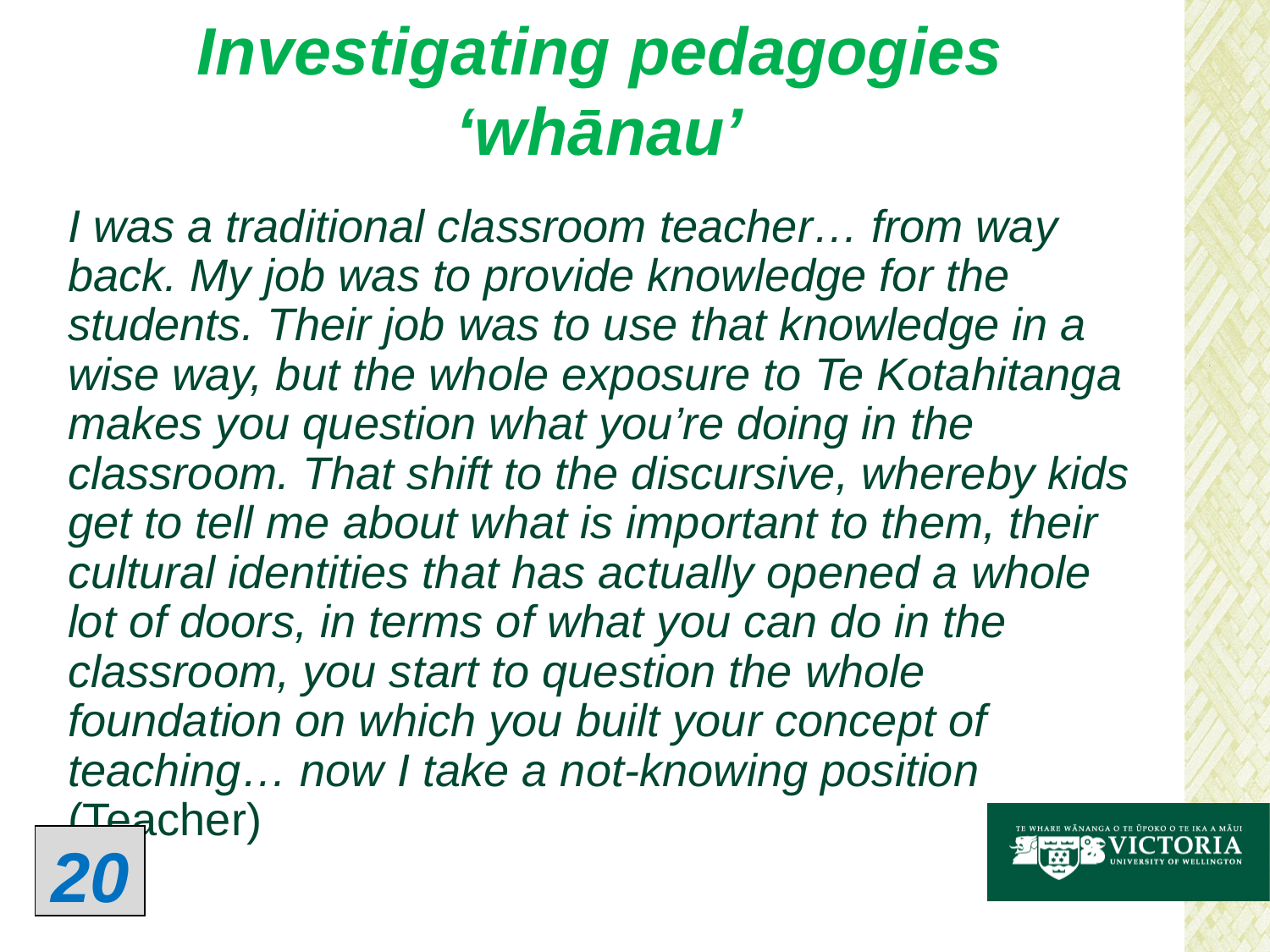

# Investigating pedagogies ‘whānau’
I was a traditional classroom teacher… from way back. My job was to provide knowledge for the students. Their job was to use that knowledge in a wise way, but the whole exposure to Te Kotahitanga makes you question what you’re doing in the classroom. That shift to the discursive, whereby kids get to tell me about what is important to them, their cultural identities that has actually opened a whole lot of doors, in terms of what you can do in the classroom, you start to question the whole foundation on which you built your concept of teaching… now I take a not-knowing position  	(Teacher)
20